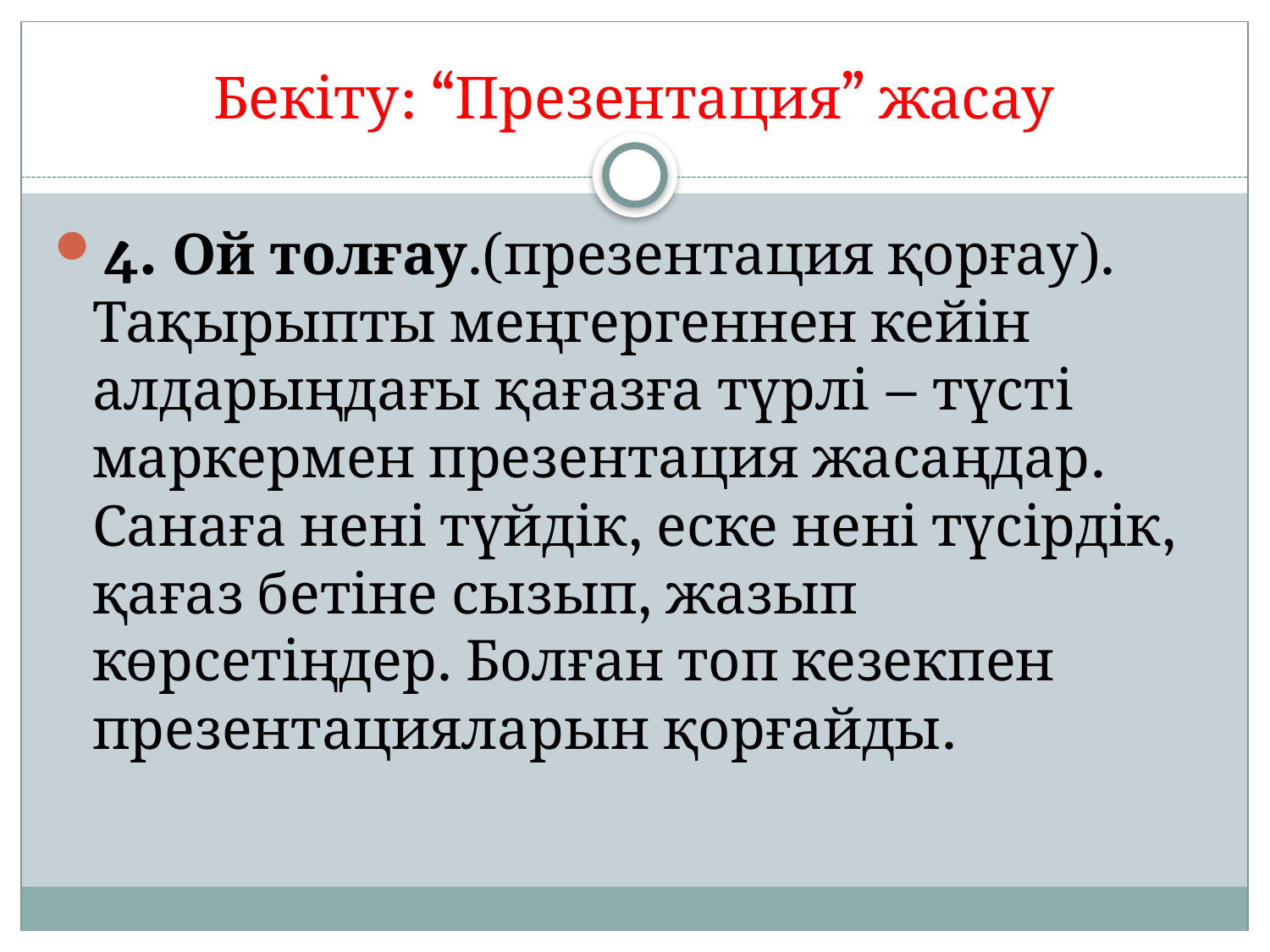

# Бекіту: “Презентация” жасау
4. Ой толғау.(презентация қорғау). Тақырыпты меңгергеннен кейін алдарыңдағы қағазға түрлі – түсті маркермен презентация жасаңдар. Санаға нені түйдік, еске нені түсірдік, қағаз бетіне сызып, жазып көрсетіңдер. Болған топ кезекпен презентацияларын қорғайды.